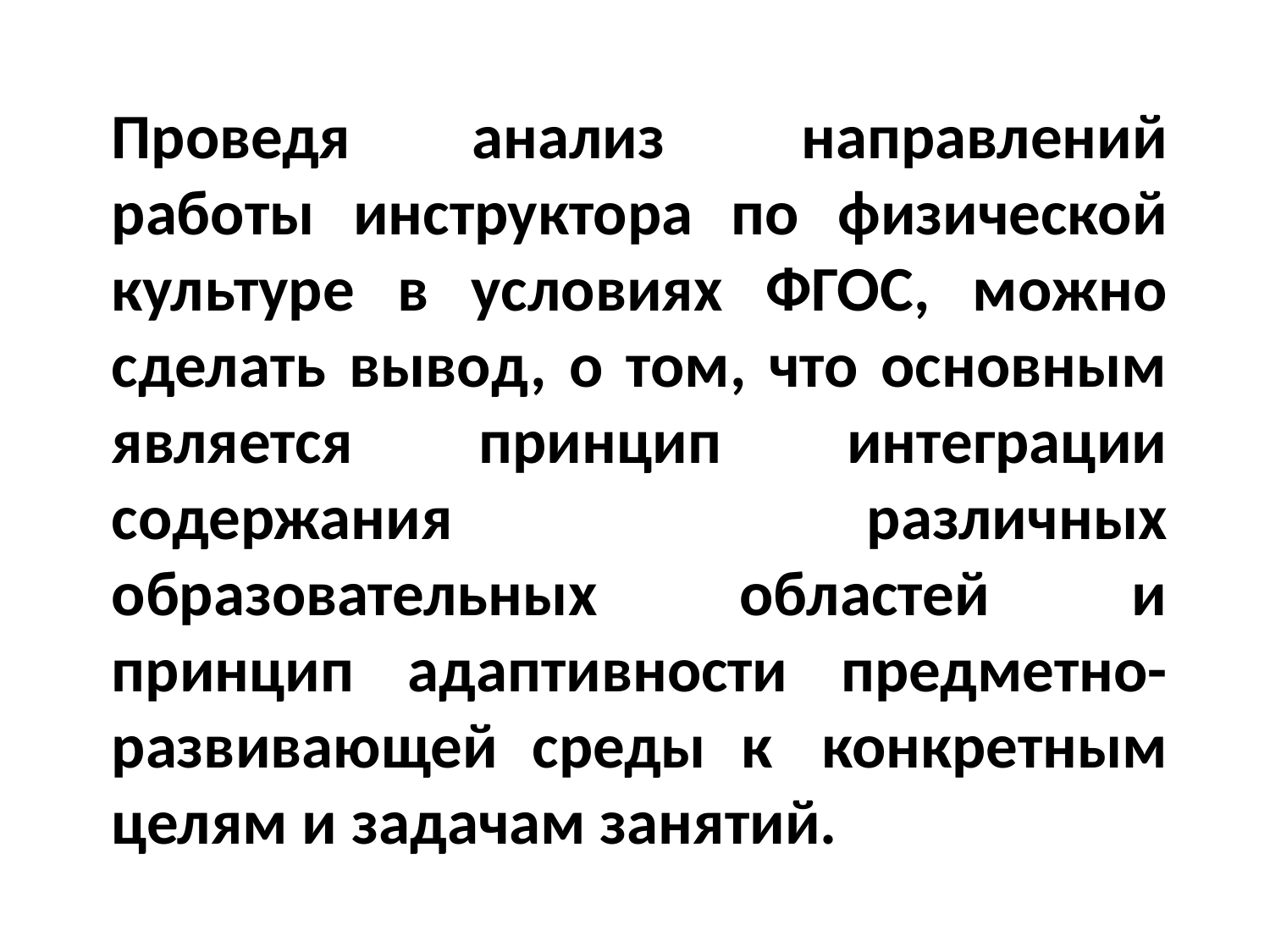

Проведя анализ  направлений работы инструктора по физической культуре в условиях ФГОС, можно сделать вывод, о том, что основным является принцип интеграции содержания различных образовательных областей и принцип адаптивности предметно-развивающей среды к  конкретным целям и задачам занятий.